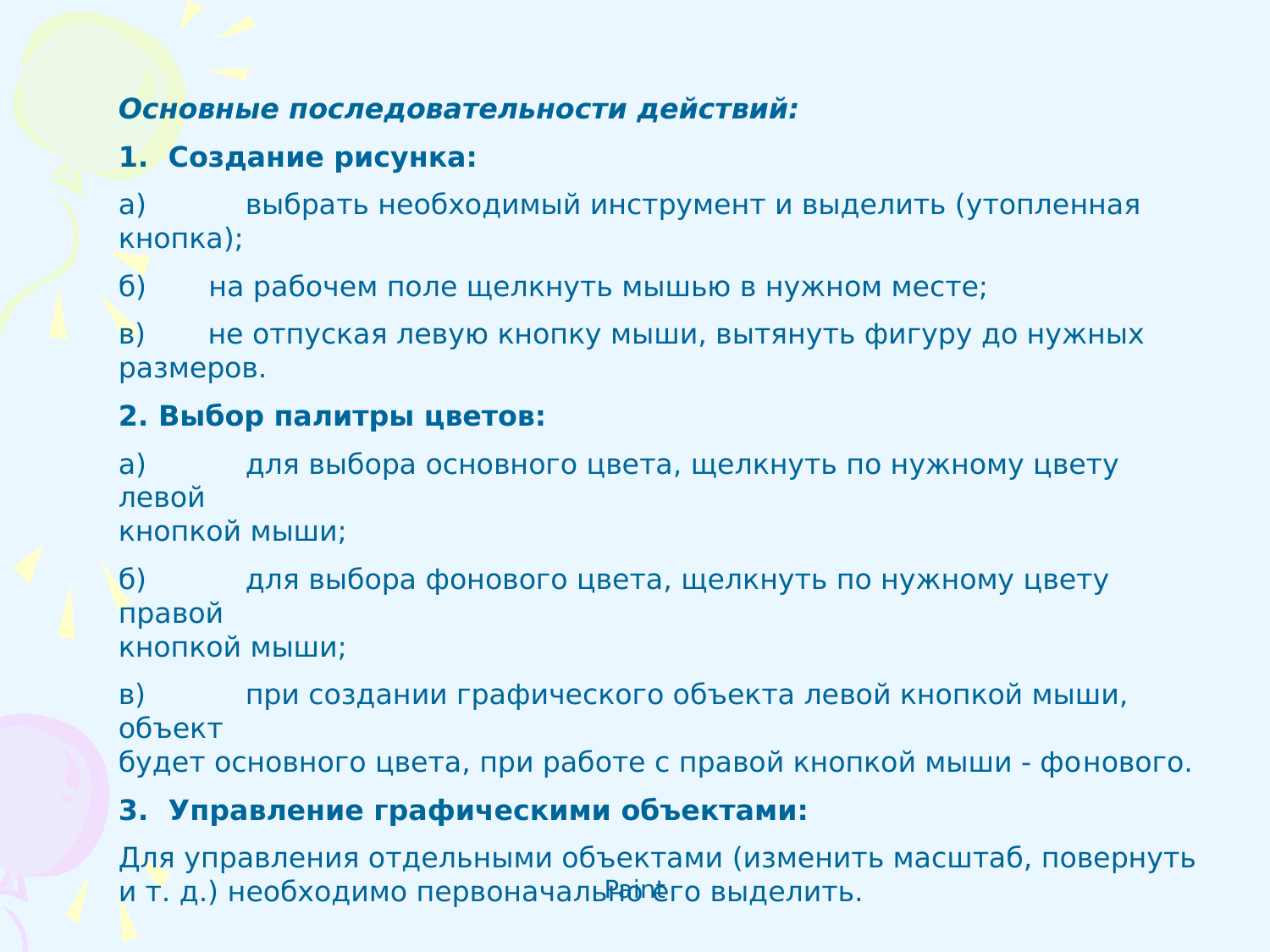

Основные последовательности действий:
1.  Создание рисунка:
а)	выбрать необходимый инструмент и выделить (утопленная кнопка);
б)       на рабочем поле щелкнуть мышью в нужном месте;
в)       не отпуская левую кнопку мыши, вытянуть фигуру до нужных
размеров.
2. Выбор палитры цветов:
а)	для выбора основного цвета, щелкнуть по нужному цвету левой
кнопкой мыши;
б)	для выбора фонового цвета, щелкнуть по нужному цвету правой
кнопкой мыши;
в)	при создании графического объекта левой кнопкой мыши, объект
будет основного цвета, при работе с правой кнопкой мыши - фо­нового.
3.  Управление графическими объектами:
Для управления отдельными объектами (изменить масштаб, повернуть и т. д.) необходимо первоначально его выделить.

Paint